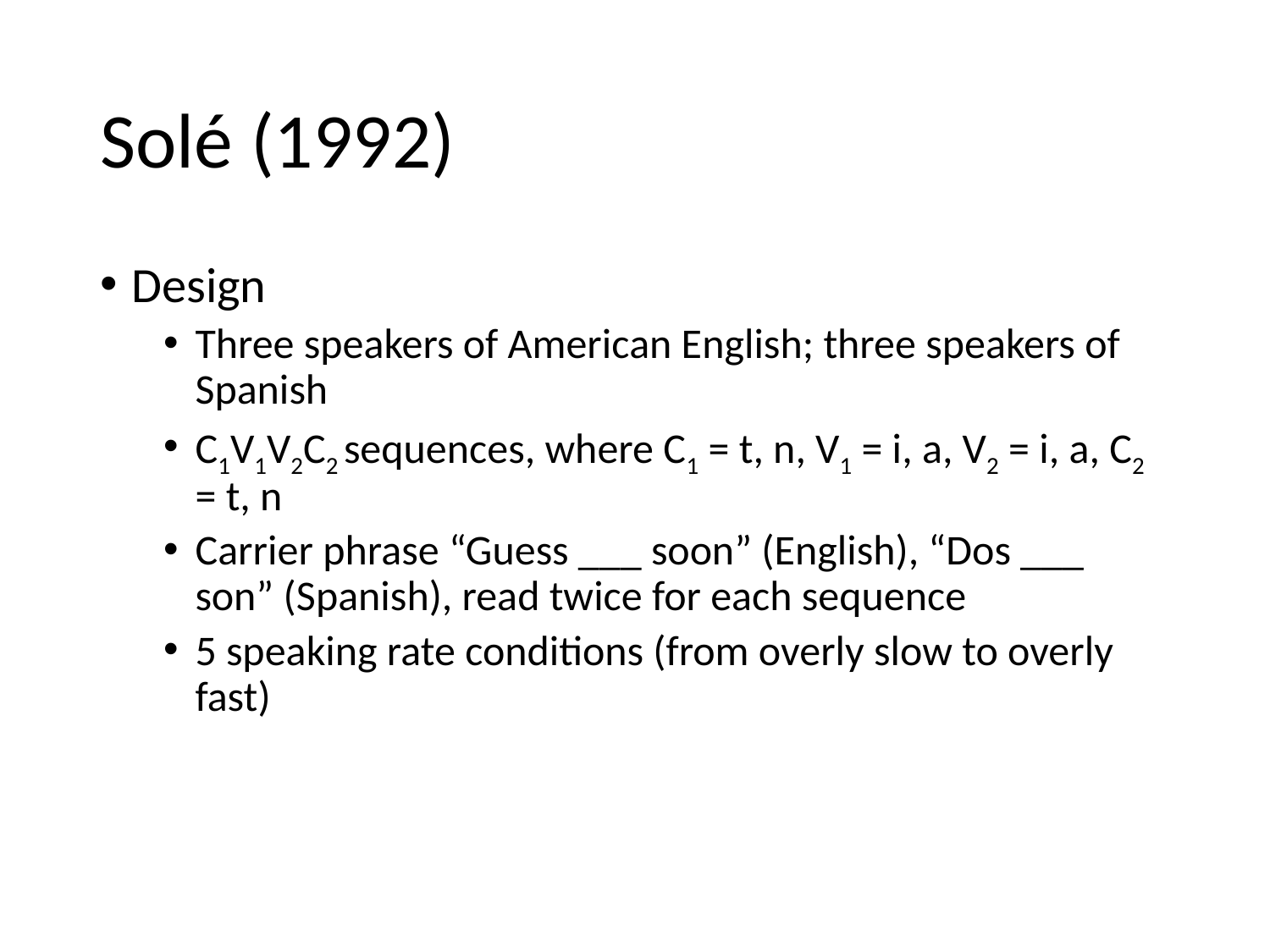

# Solé (1992)
Design
Three speakers of American English; three speakers of Spanish
C1V1V2C2 sequences, where C1 = t, n, V1 = i, a, V2 = i, a, C2 = t, n
Carrier phrase “Guess ___ soon” (English), “Dos ___ son” (Spanish), read twice for each sequence
5 speaking rate conditions (from overly slow to overly fast)